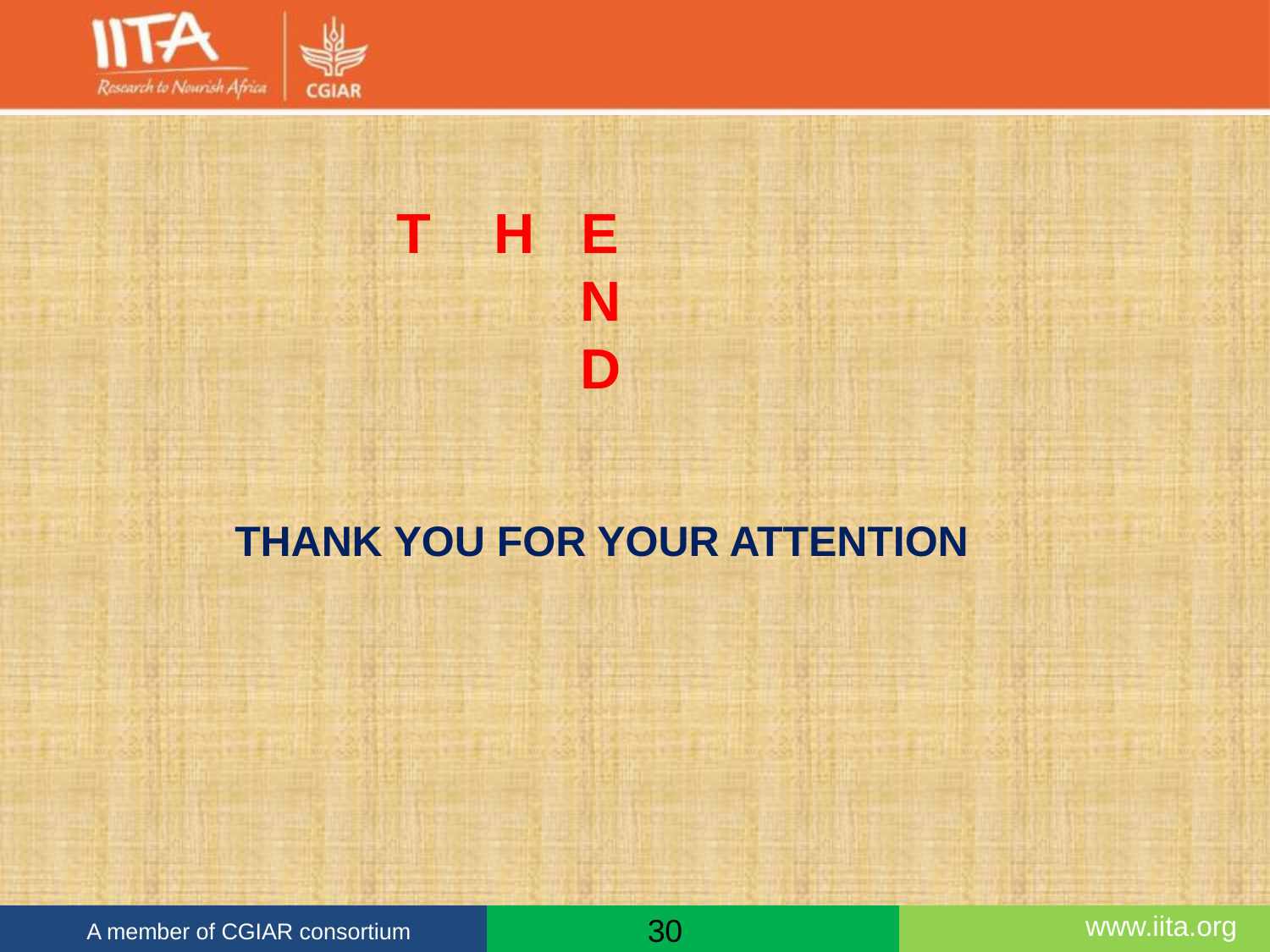

# T    H   E N D
THANK YOU FOR YOUR ATTENTION
30